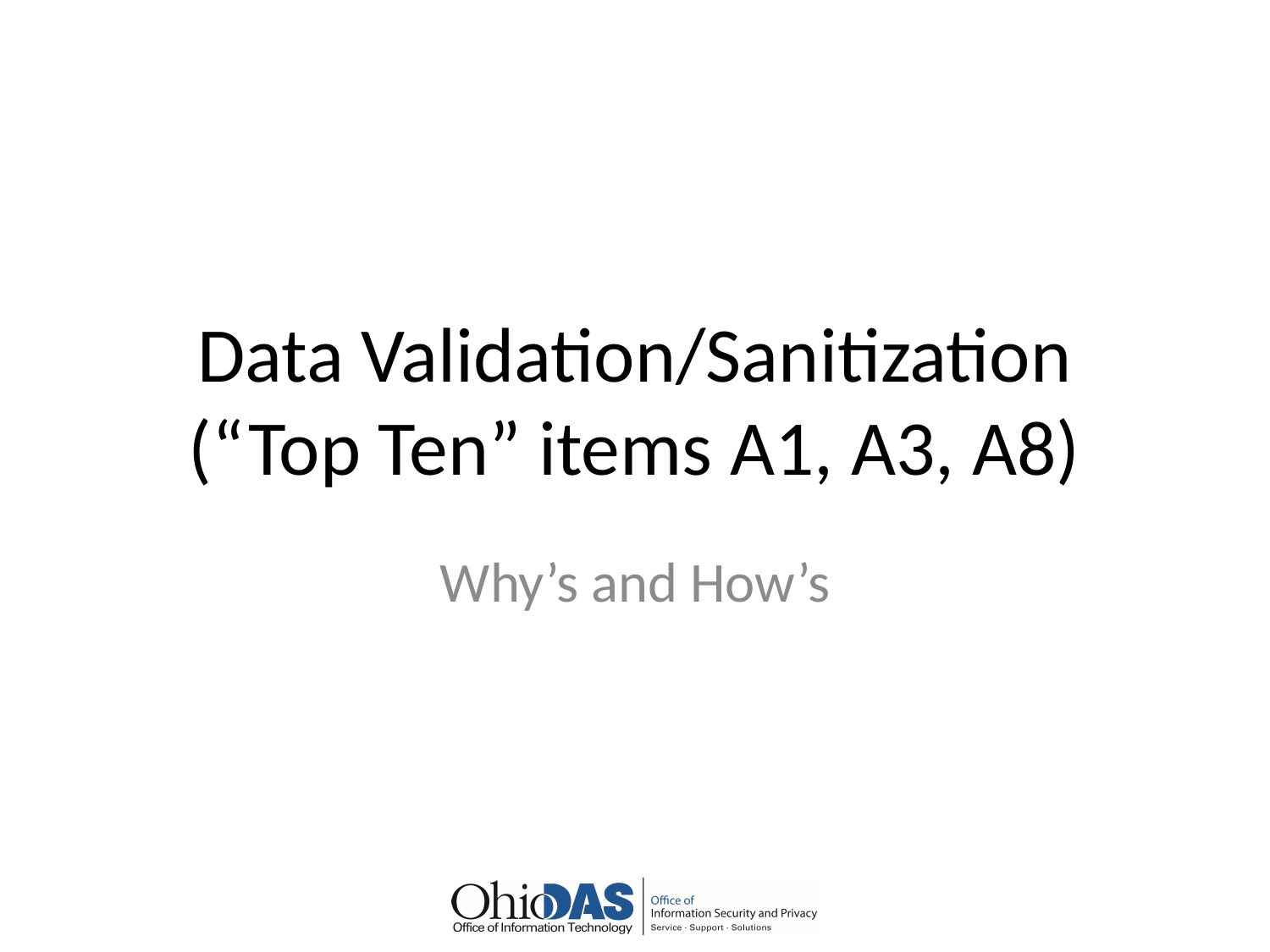

# Data Validation/Sanitization (“Top Ten” items A1, A3, A8)
Why’s and How’s